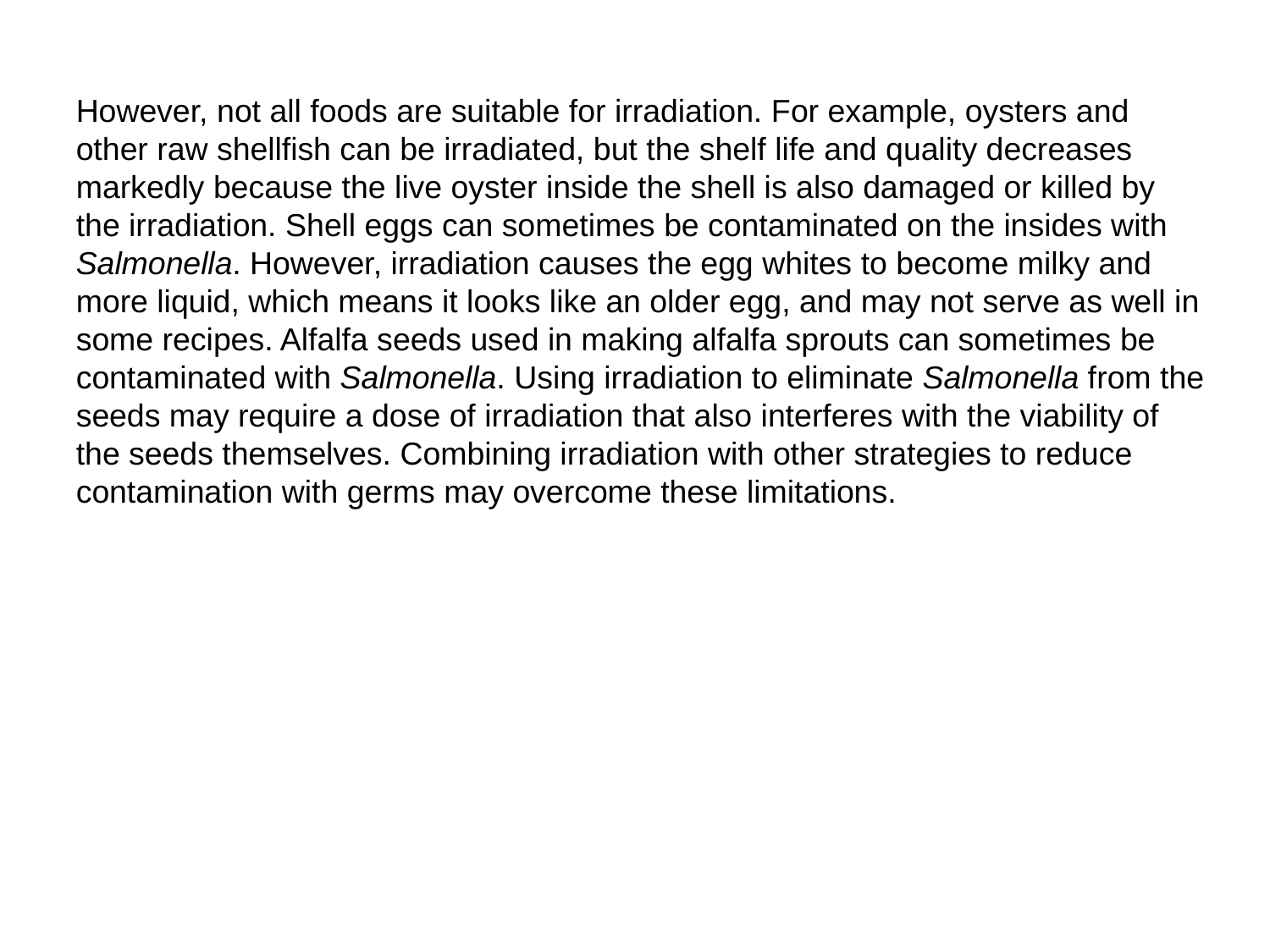

However, not all foods are suitable for irradiation. For example, oysters and other raw shellfish can be irradiated, but the shelf life and quality decreases markedly because the live oyster inside the shell is also damaged or killed by the irradiation. Shell eggs can sometimes be contaminated on the insides with Salmonella. However, irradiation causes the egg whites to become milky and more liquid, which means it looks like an older egg, and may not serve as well in some recipes. Alfalfa seeds used in making alfalfa sprouts can sometimes be contaminated with Salmonella. Using irradiation to eliminate Salmonella from the seeds may require a dose of irradiation that also interferes with the viability of the seeds themselves. Combining irradiation with other strategies to reduce contamination with germs may overcome these limitations.